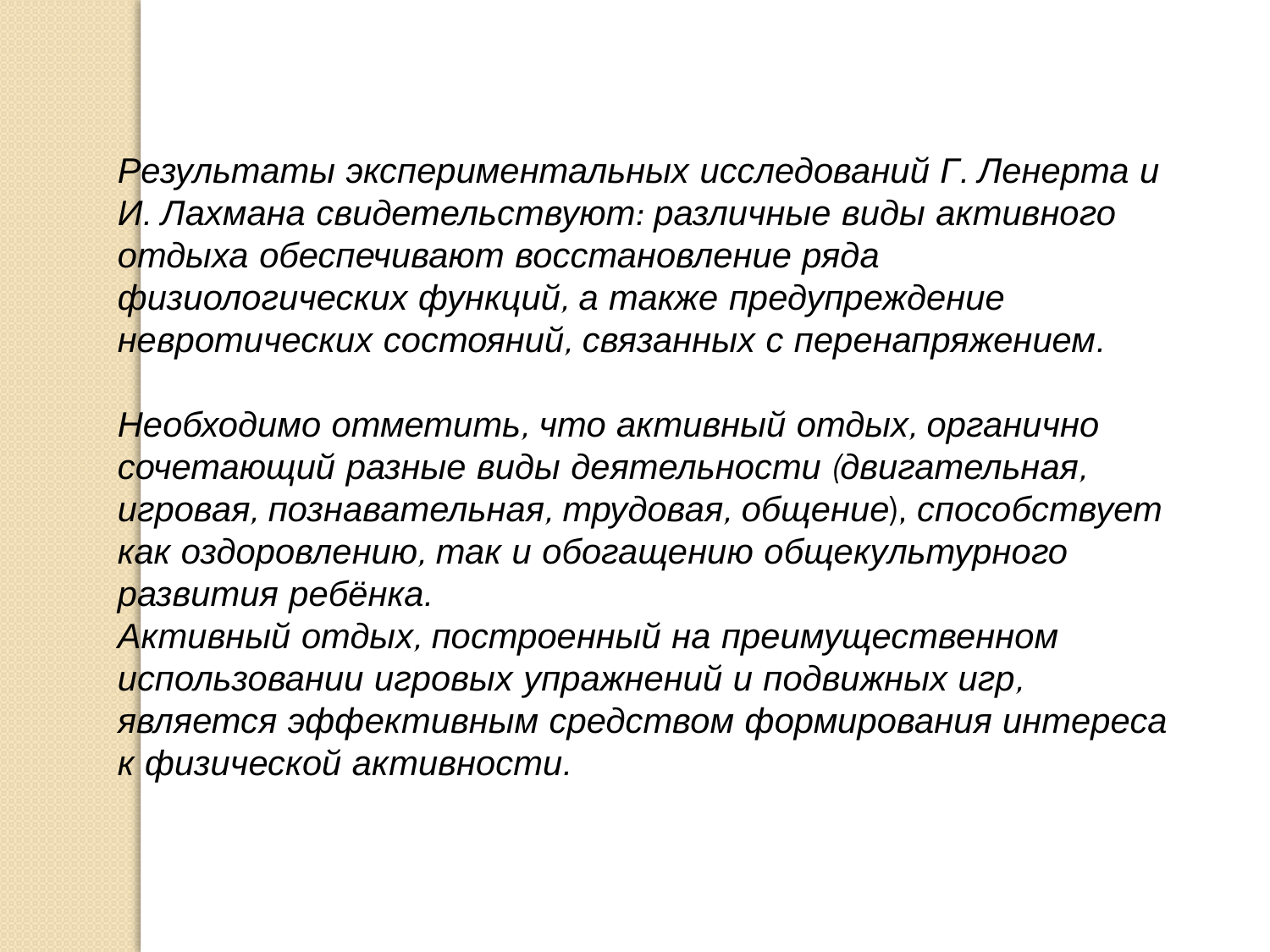

Результаты экспериментальных исследований Г. Ленерта и
И. Лахмана свидетельствуют: различные виды активного отдыха обеспечивают восстановление ряда физиологических функций, а также предупреждение невротических состояний, связанных с перенапряжением.

Необходимо отметить, что активный отдых, органично сочетающий разные виды деятельности (двигательная, игровая, познавательная, трудовая, общение), способствует как оздоровлению, так и обогащению общекультурного развития ребёнка.
Активный отдых, построенный на преимущественном использовании игровых упражнений и подвижных игр, является эффективным средством формирования интереса к физической активности.